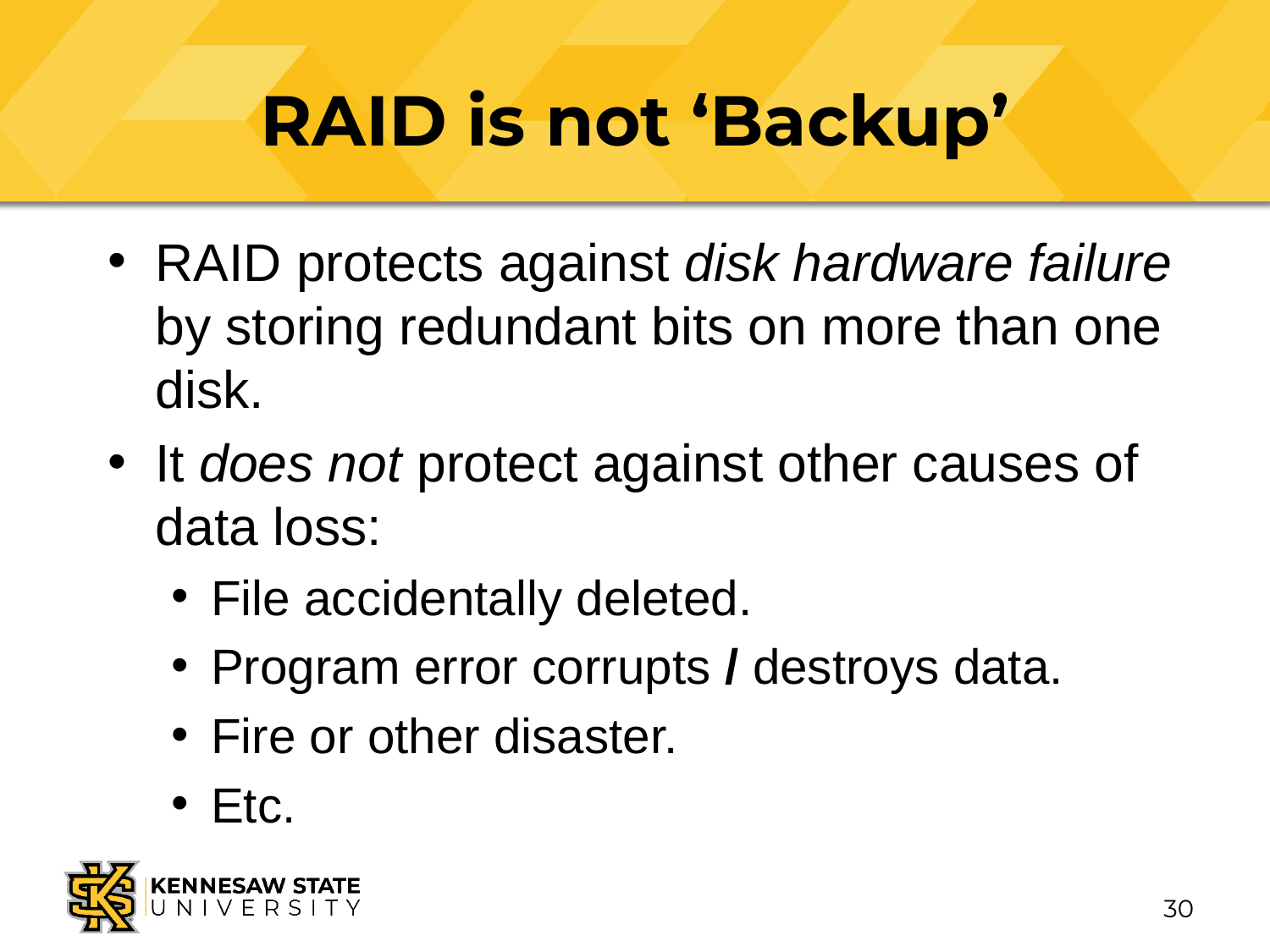

# RAID is not ‘Backup’
RAID protects against disk hardware failure by storing redundant bits on more than one disk.
It does not protect against other causes of data loss:
File accidentally deleted.
Program error corrupts / destroys data.
Fire or other disaster.
Etc.
30